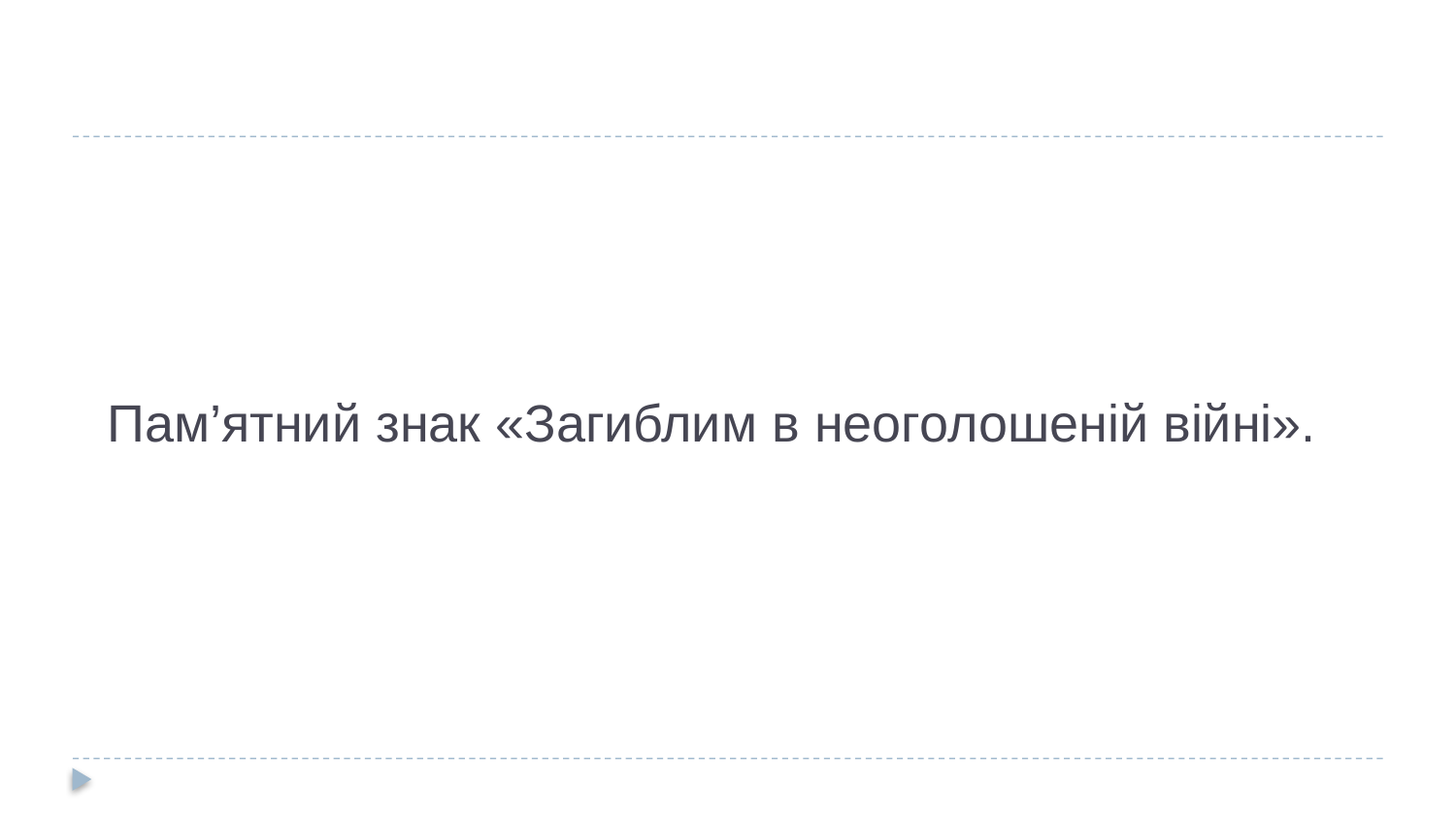

# Пам’ятний знак «Загиблим в неоголошеній війні».